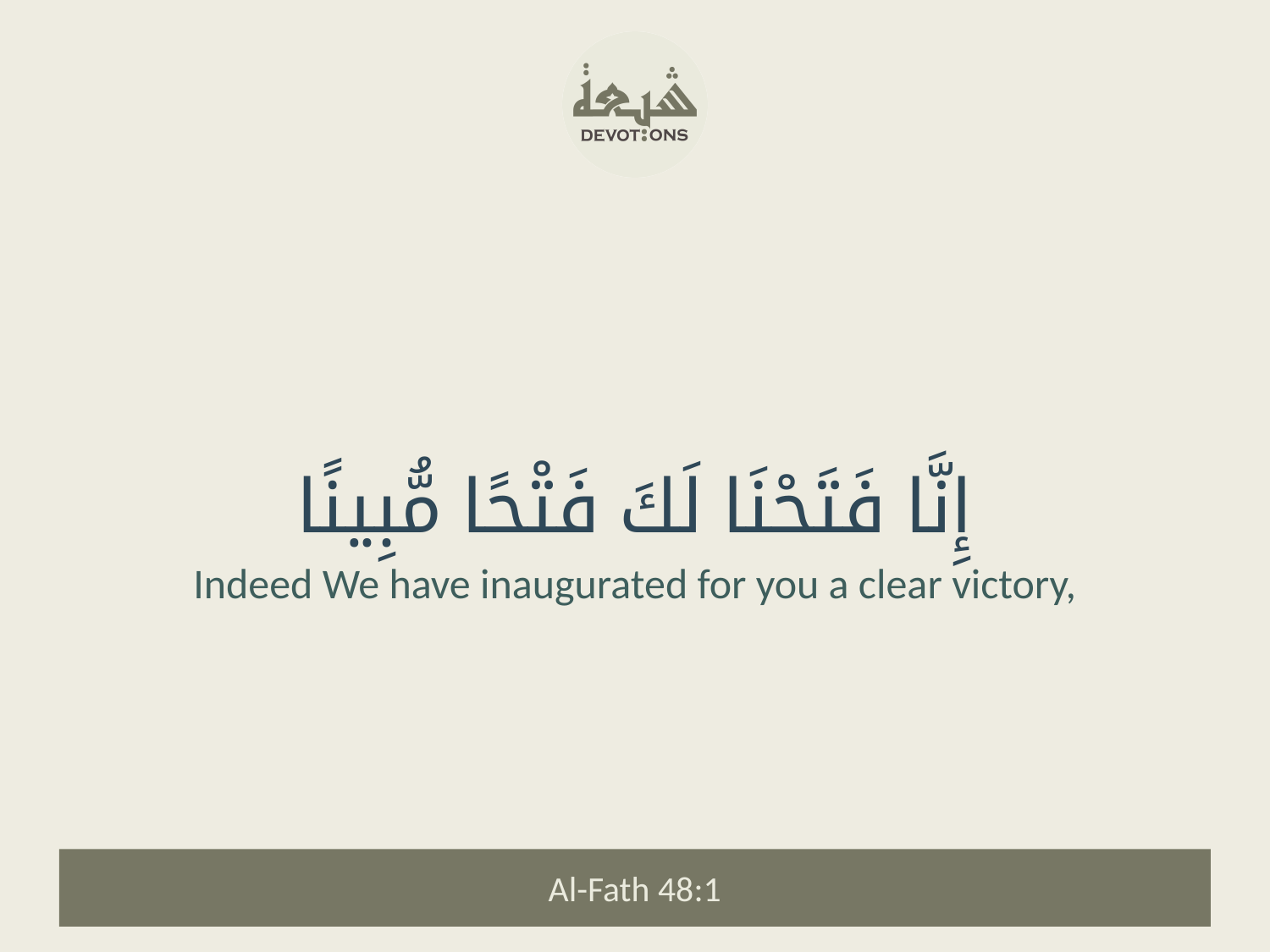

إِنَّا فَتَحْنَا لَكَ فَتْحًا مُّبِينًا
Indeed We have inaugurated for you a clear victory,
Al-Fath 48:1